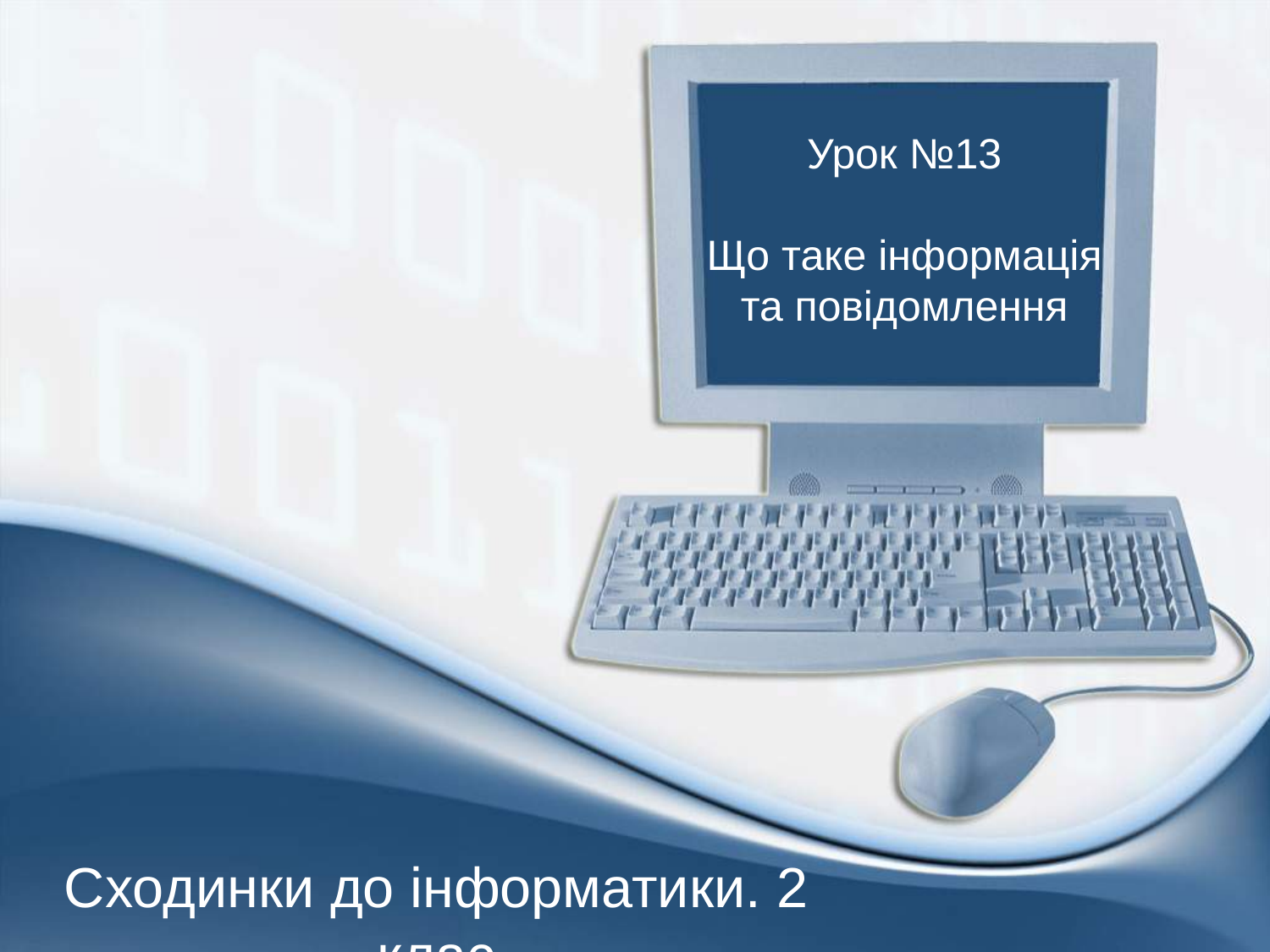

# Урок №13 Що таке інформація та повідомлення
Сходинки до інформатики. 2 клас